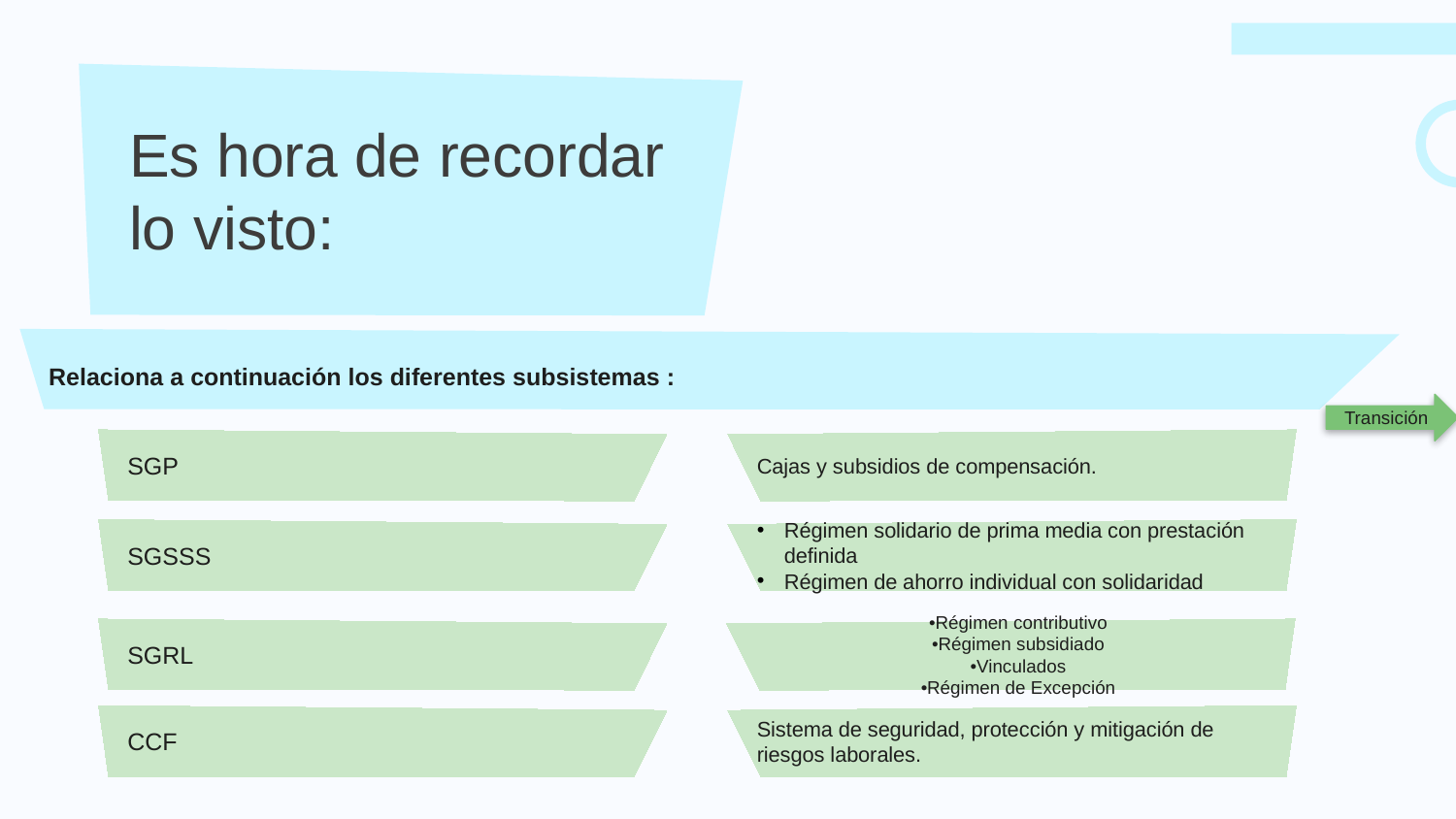

# Es hora de recordar lo visto:
Relaciona a continuación los diferentes subsistemas :
Transición
SGP
SGSSS
SGRL
CCF
Cajas y subsidios de compensación.
Régimen solidario de prima media con prestación definida
Régimen de ahorro individual con solidaridad
•Régimen contributivo
•Régimen subsidiado
•Vinculados
•Régimen de Excepción
Sistema de seguridad, protección y mitigación de riesgos laborales.